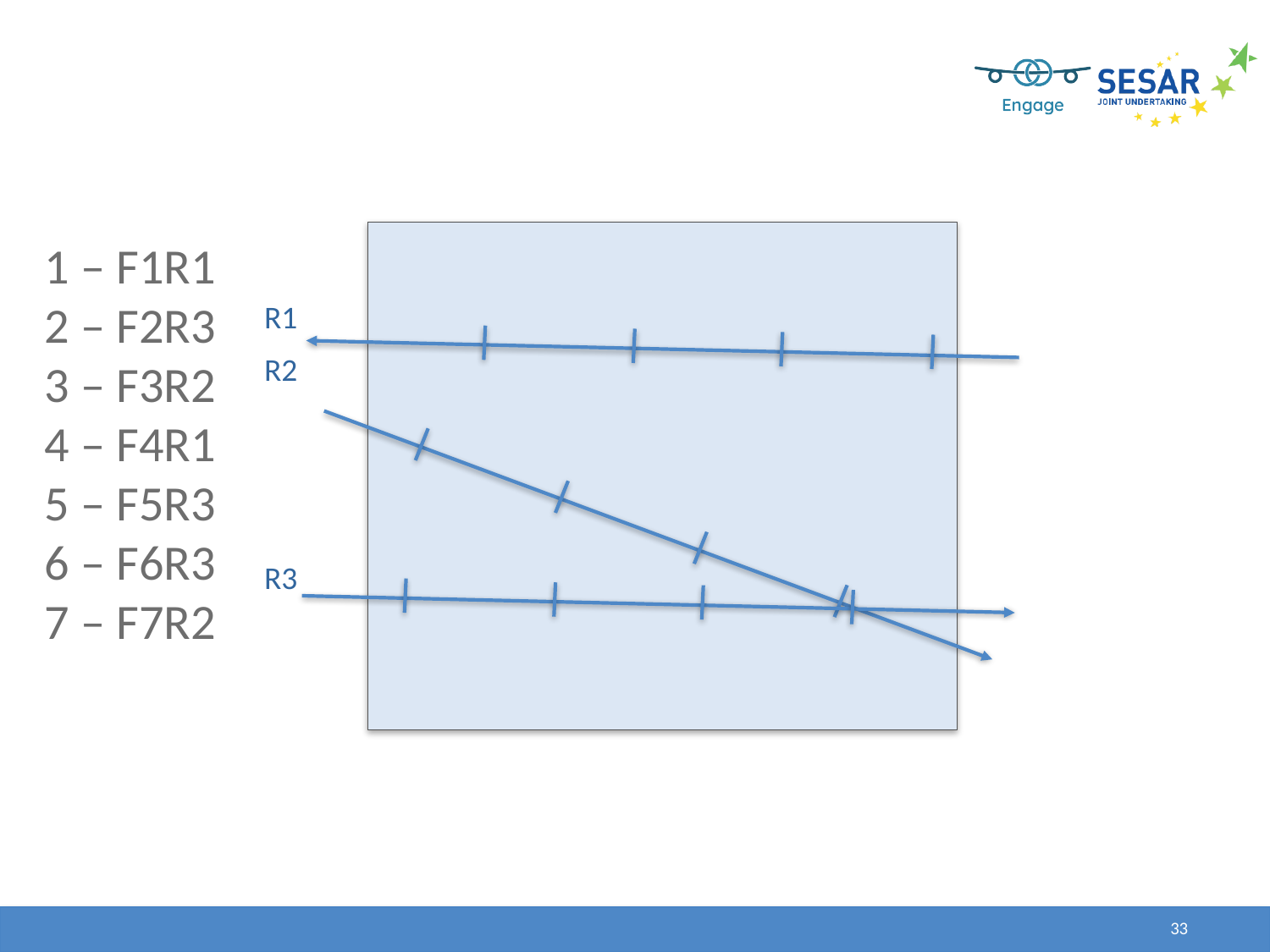

|  |  |
| --- | --- |

R1
R2
R3
1 – F1R1
2 – F2R3
3 – F3R2
4 – F4R1
5 – F5R3
6 – F6R3
7 – F7R2
33